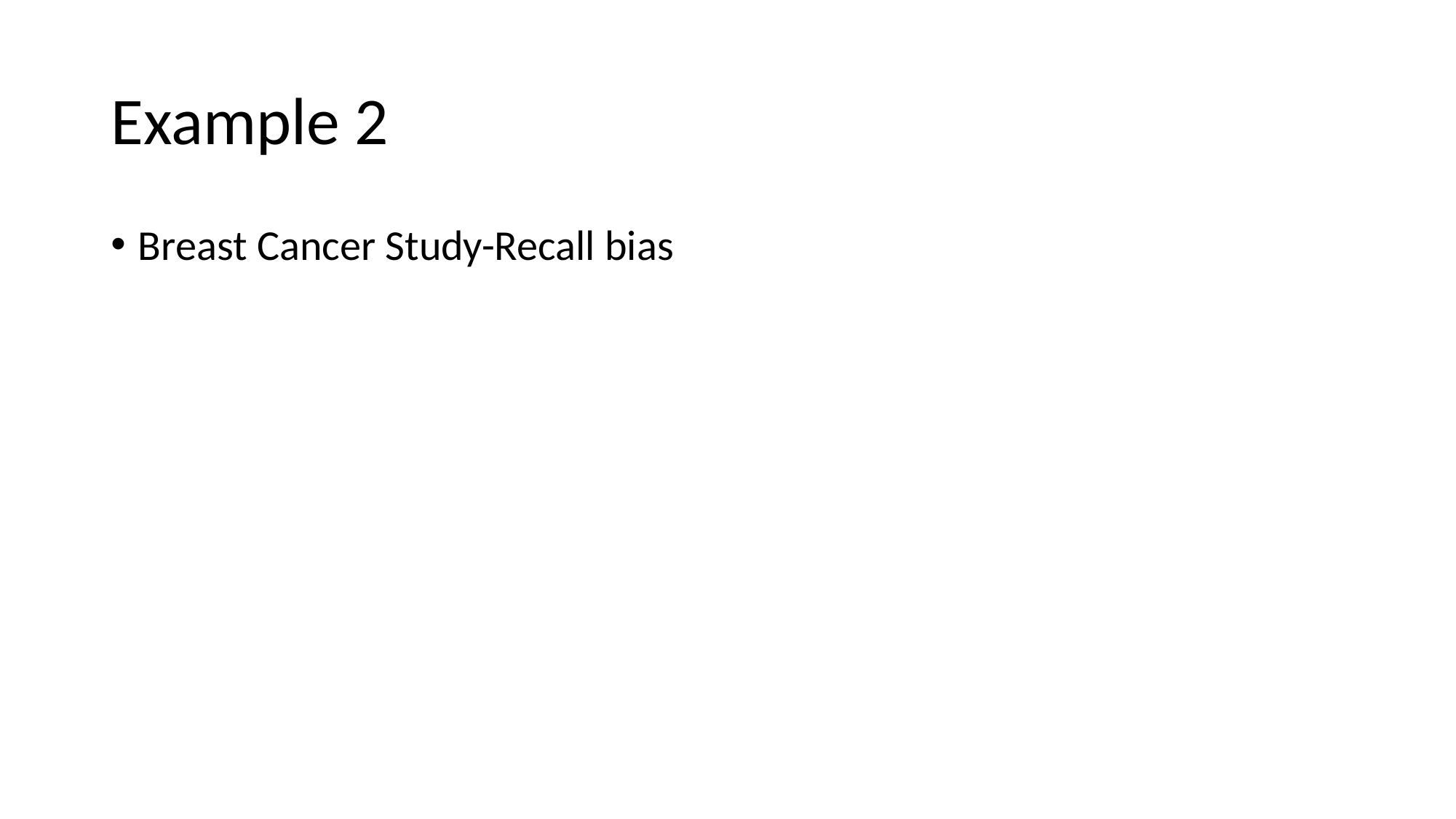

# Example 2
Breast Cancer Study-Recall bias